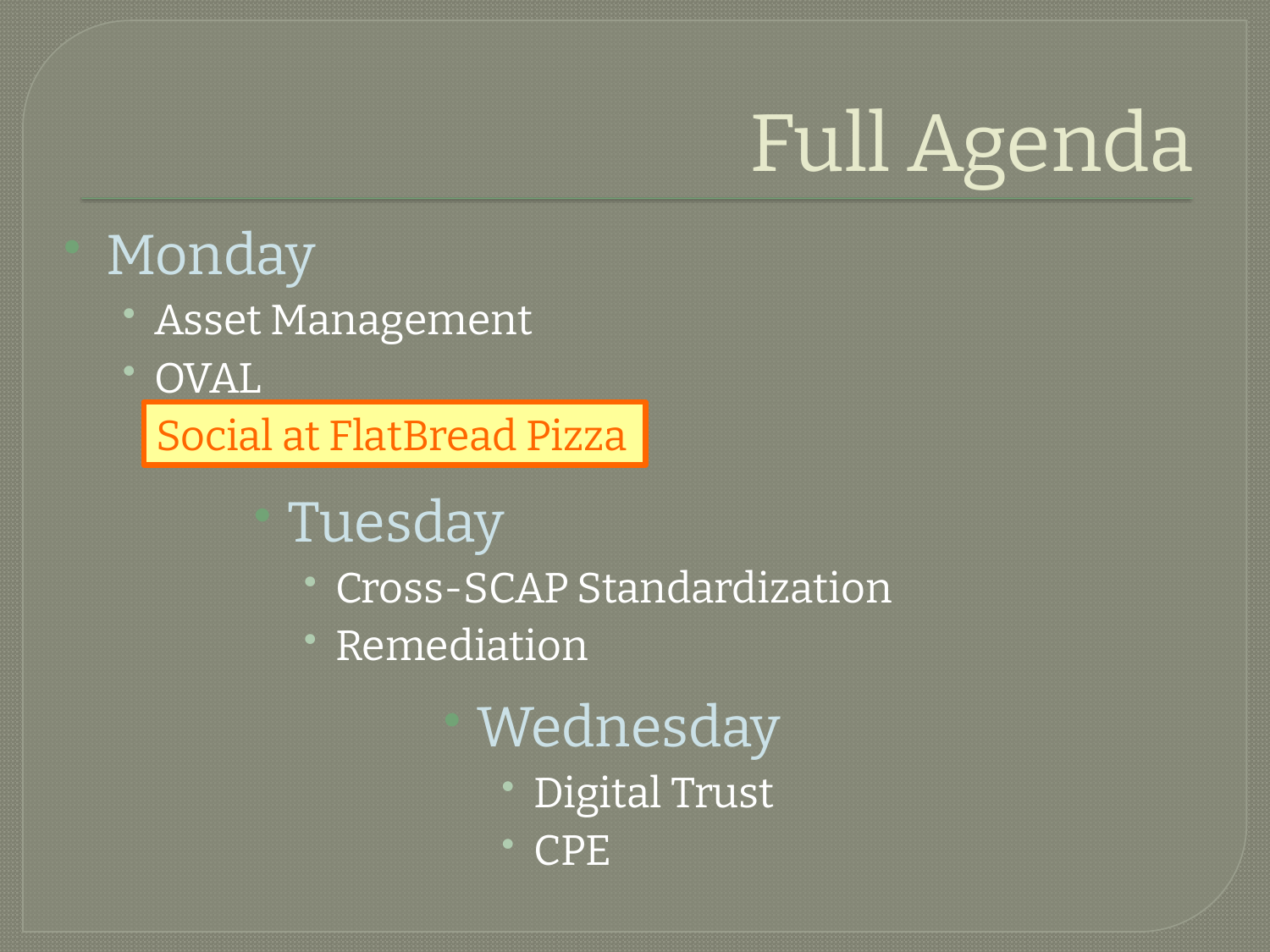

# Full Agenda
Monday
Asset Management
OVAL
Tuesday
Cross-SCAP Standardization
Remediation
Wednesday
Digital Trust
CPE
Social at FlatBread Pizza